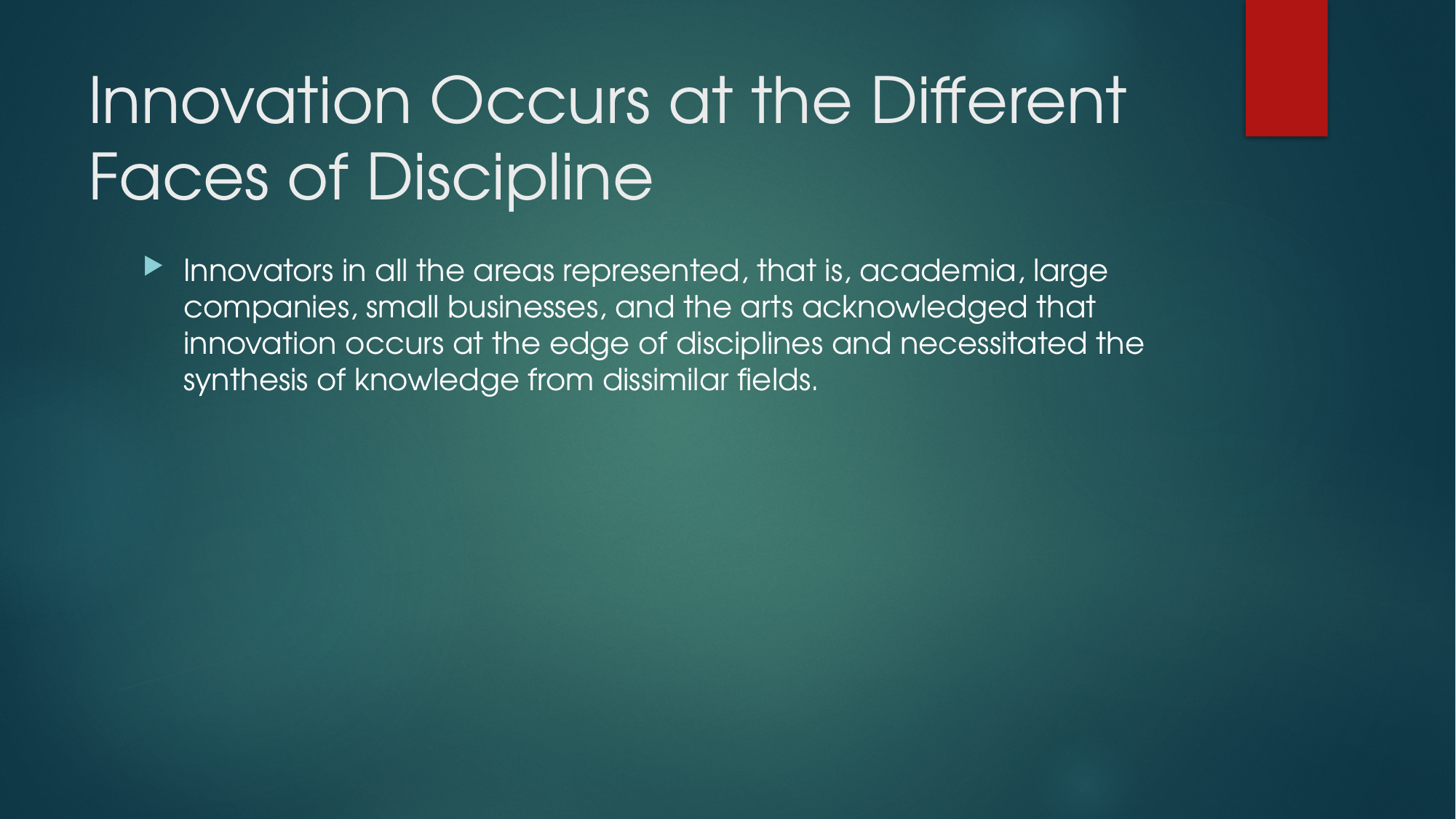

# Innovation Occurs at the Different Faces of Discipline
Innovators in all the areas represented, that is, academia, large companies, small businesses, and the arts acknowledged that innovation occurs at the edge of disciplines and necessitated the  synthesis of knowledge from dissimilar fields.